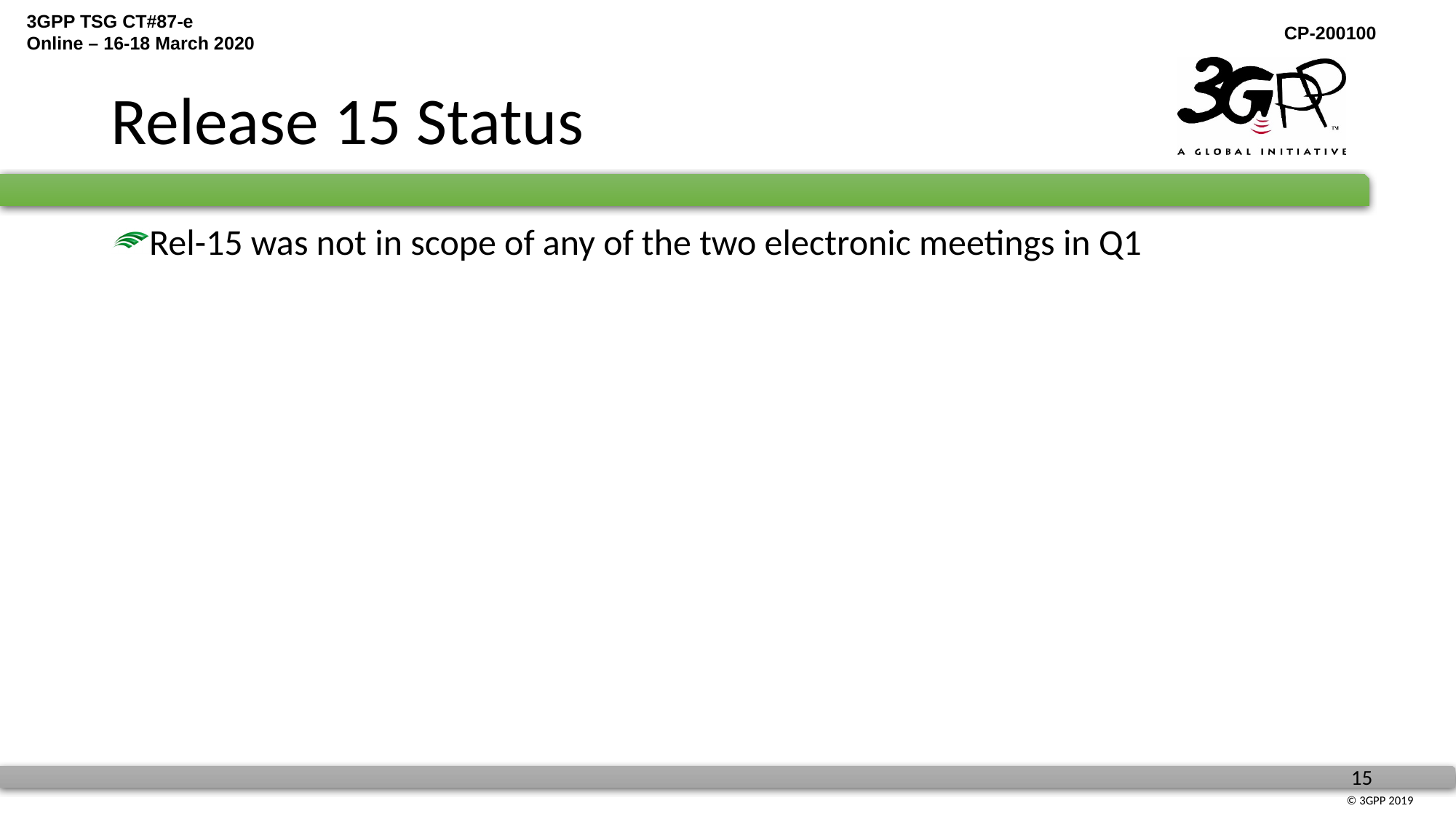

# Release 15 Status
Rel-15 was not in scope of any of the two electronic meetings in Q1